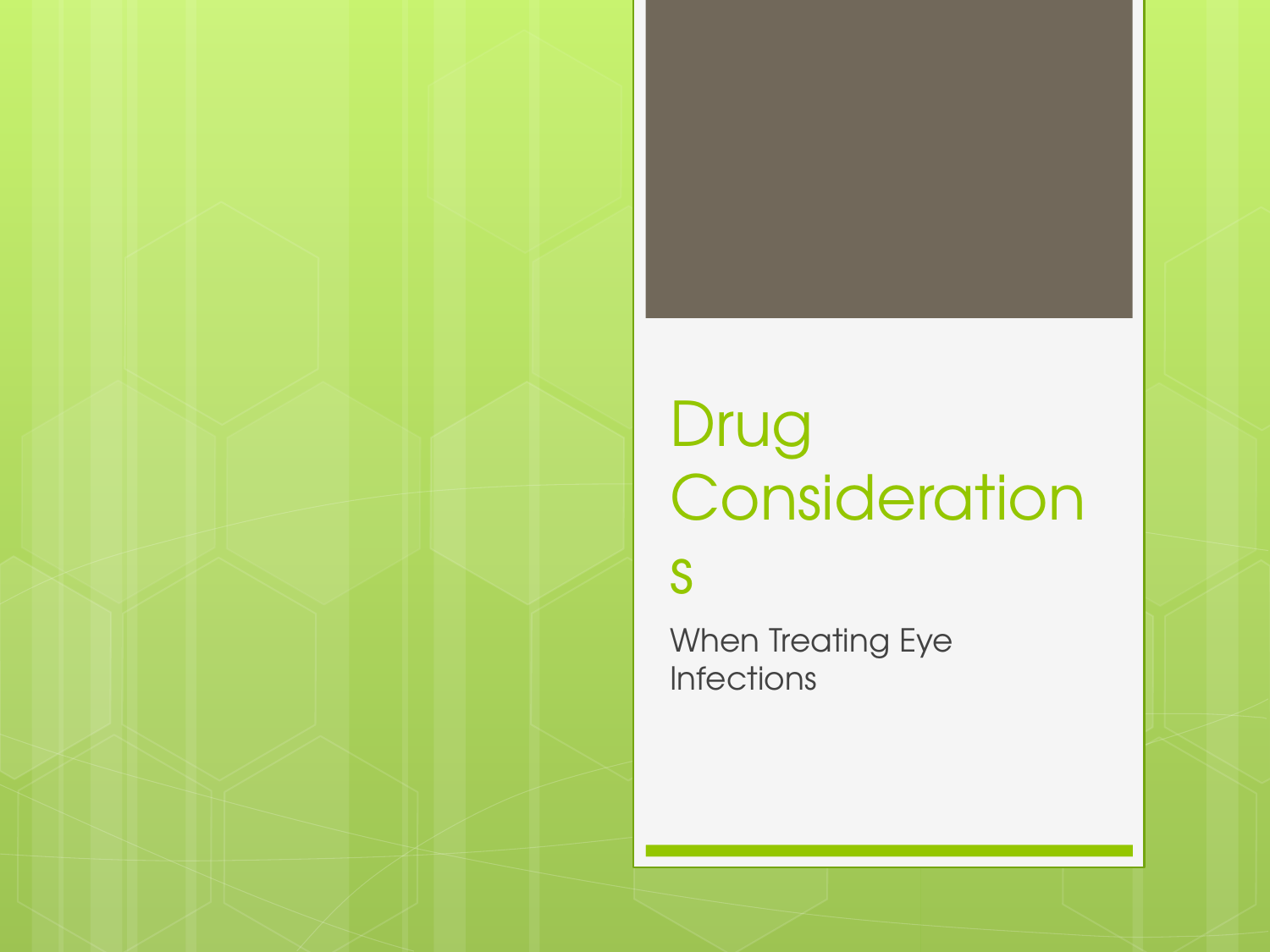

# Drug Considerations
When Treating Eye Infections